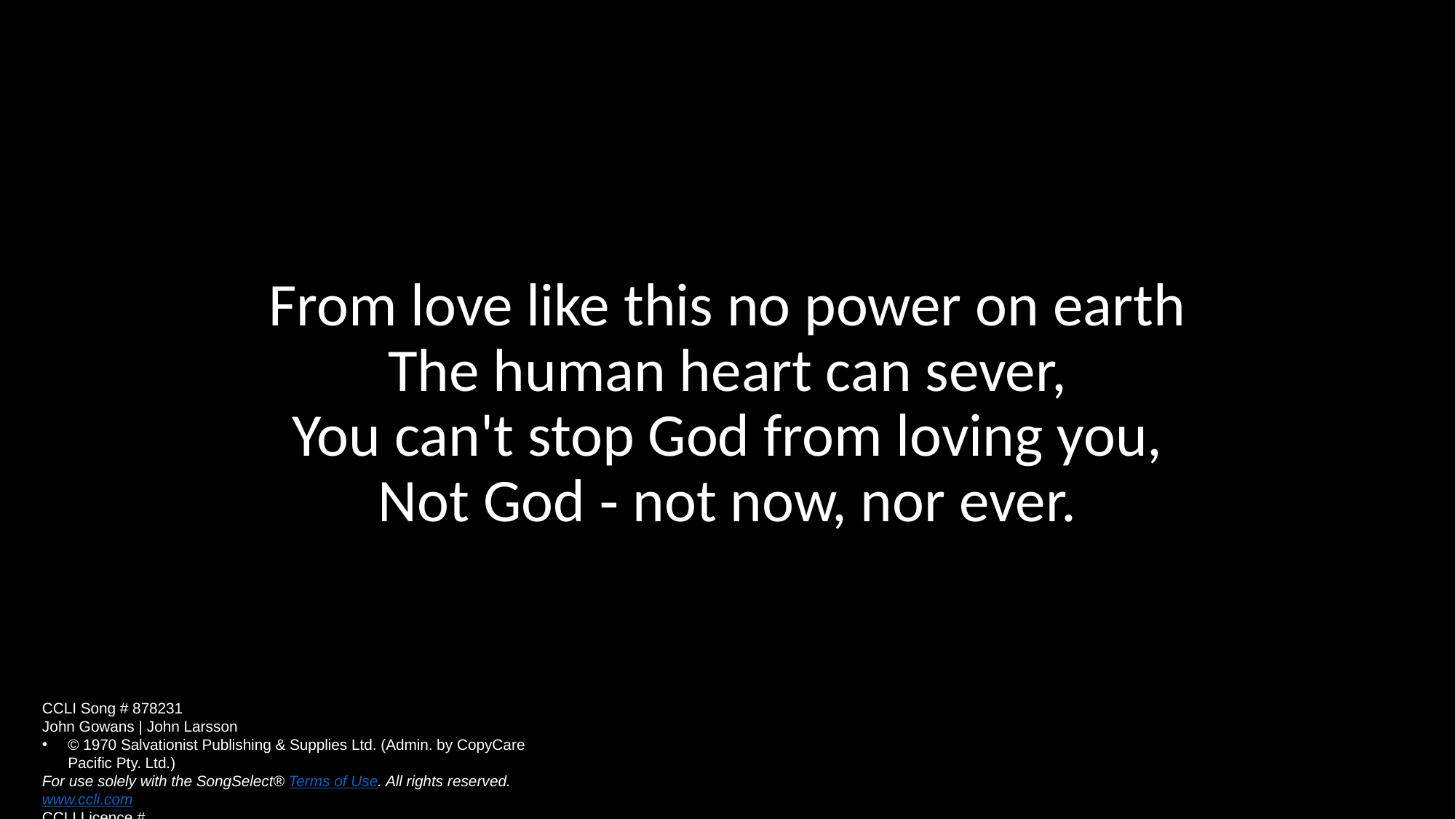

From love like this no power on earth
The human heart can sever,
You can't stop God from loving you,
Not God ‑ not now, nor ever.
CCLI Song # 878231
John Gowans | John Larsson
© 1970 Salvationist Publishing & Supplies Ltd. (Admin. by CopyCare Pacific Pty. Ltd.)
For use solely with the SongSelect® Terms of Use. All rights reserved. www.ccli.com
CCLI Licence #